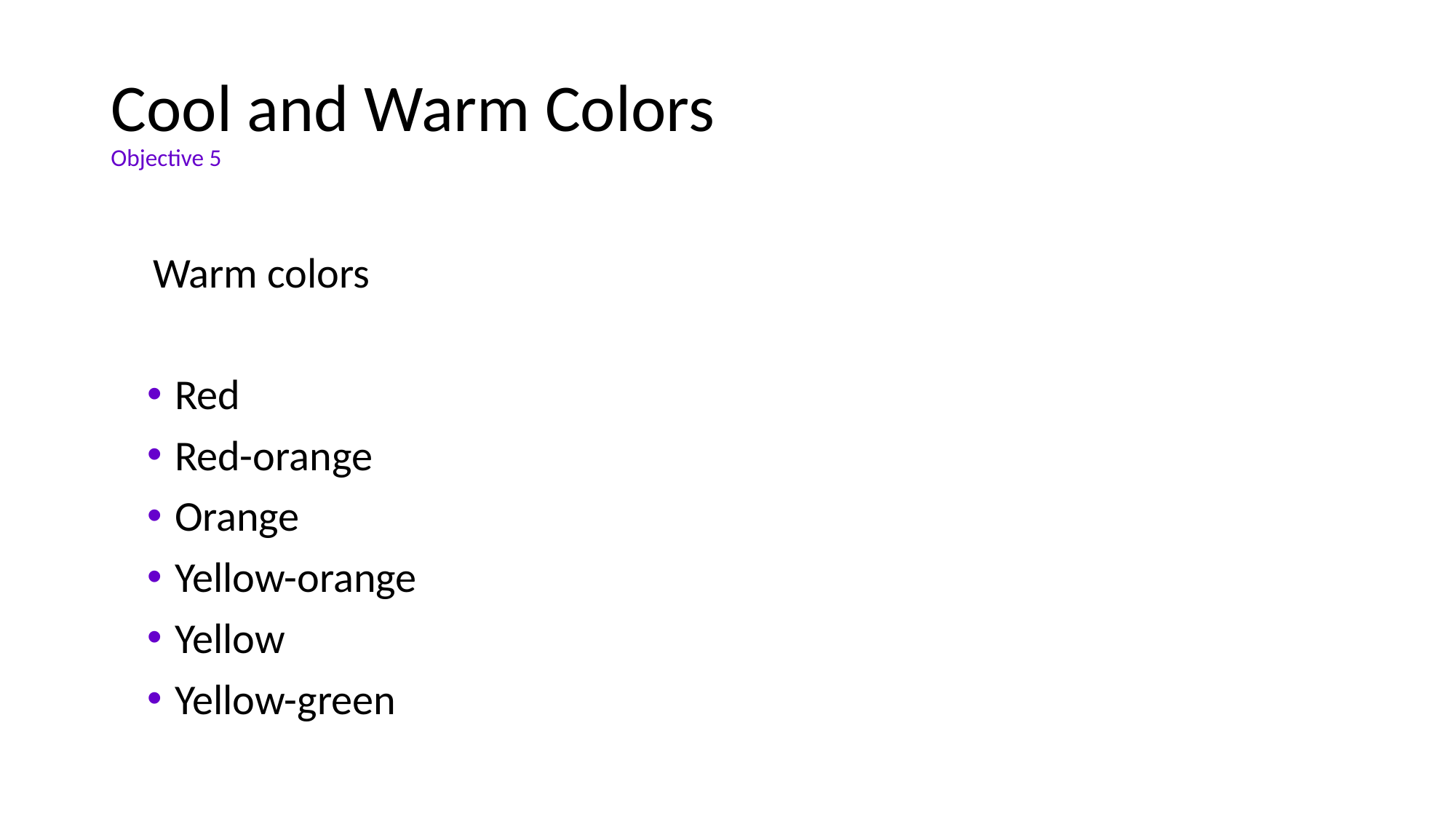

# Cool and Warm Colors Objective 5
Warm colors

Red
Red-orange
Orange
Yellow-orange
Yellow
Yellow-green